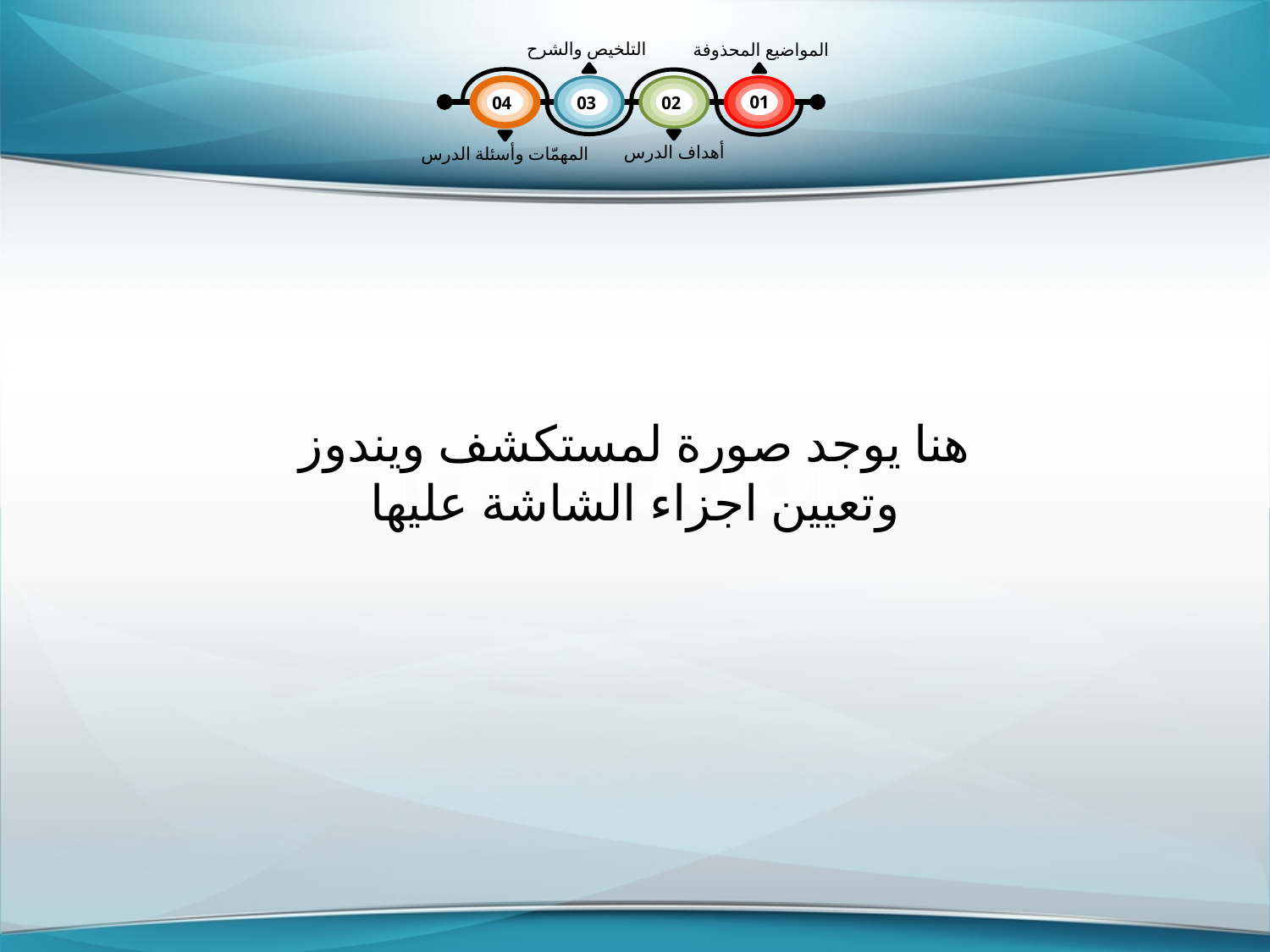

التلخيص والشرح
المواضيع المحذوفة

01

04
02
03

أهداف الدرس
المهمّات وأسئلة الدرس
هنا يوجد صورة لمستكشف ويندوز وتعيين اجزاء الشاشة عليها